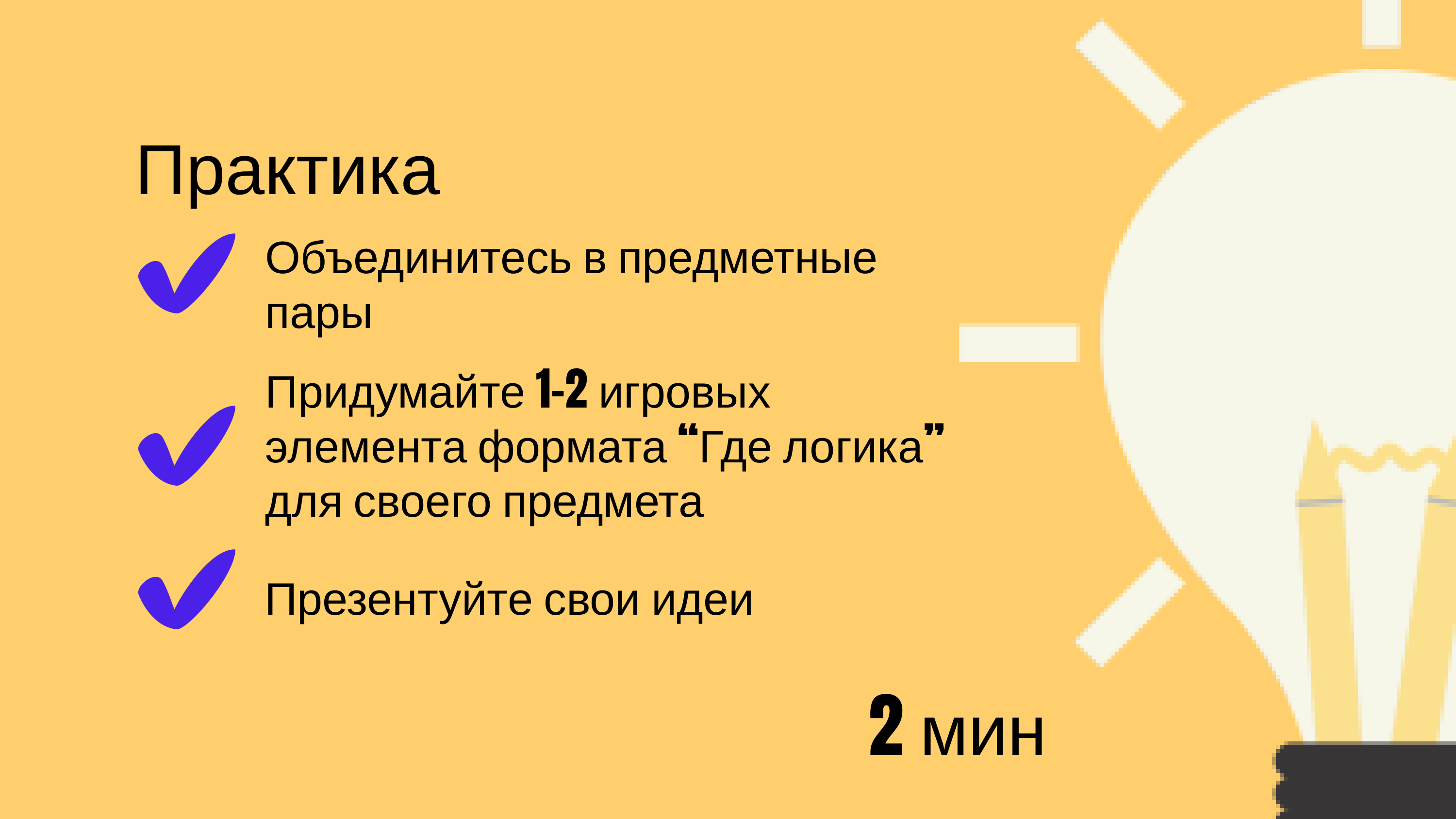

Практика
Объединитесь в предметные пары

Придумайте 1-2 игровых элемента формата “Где логика” для своего предмета

Презентуйте свои идеи
2 мин